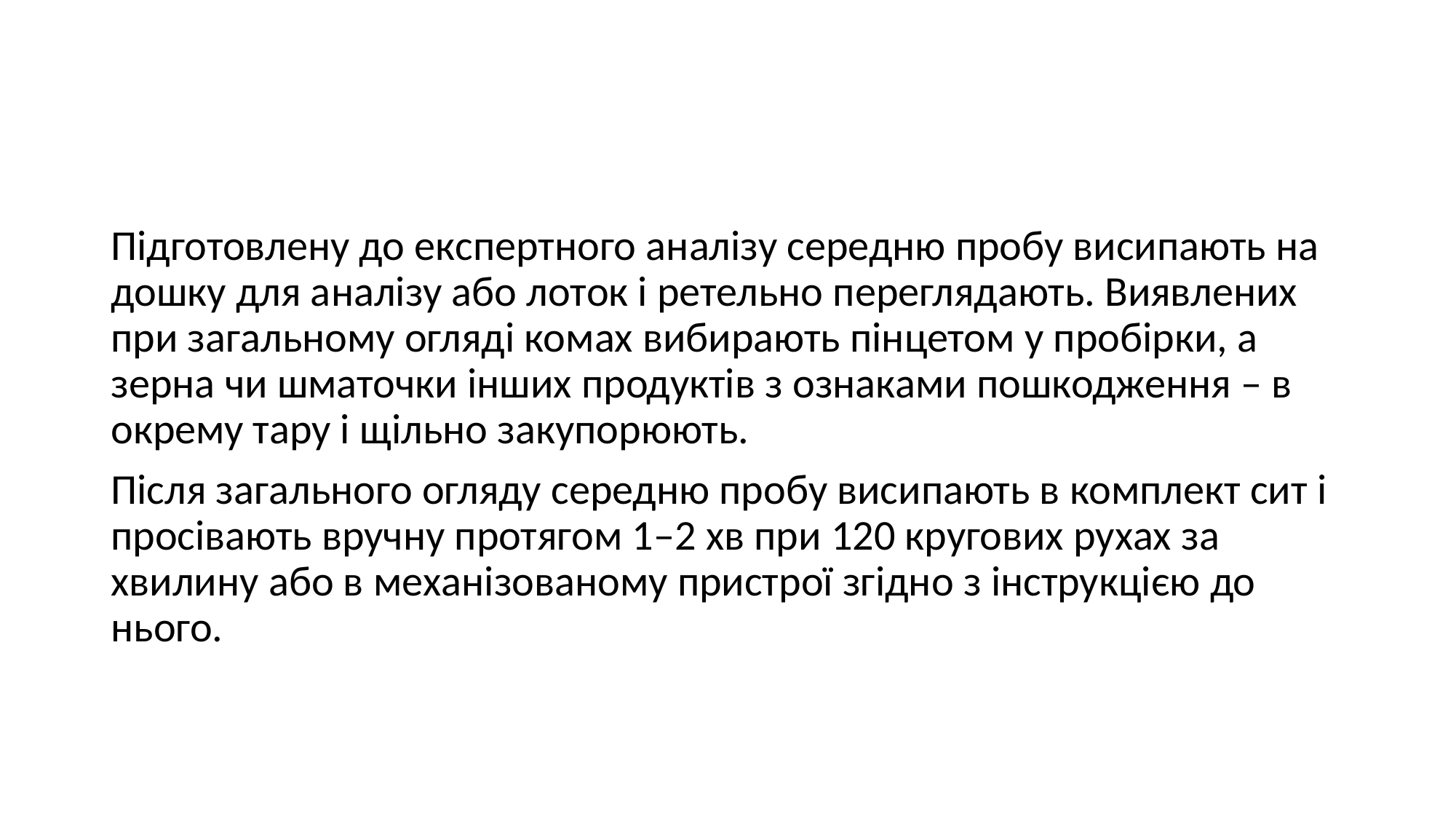

#
Підготовлену до експертного аналізу середню пробу висипають на дошку для аналізу або лоток і ретельно переглядають. Виявлених при загальному огляді комах вибирають пінцетом у пробірки, а зерна чи шматочки інших продуктів з ознаками пошкодження – в окрему тару і щільно закупорюють.
Після загального огляду середню пробу висипають в комплект сит і просівають вручну протягом 1–2 хв при 120 кругових рухах за хвилину або в механізованому пристрої згідно з інструкцією до нього.